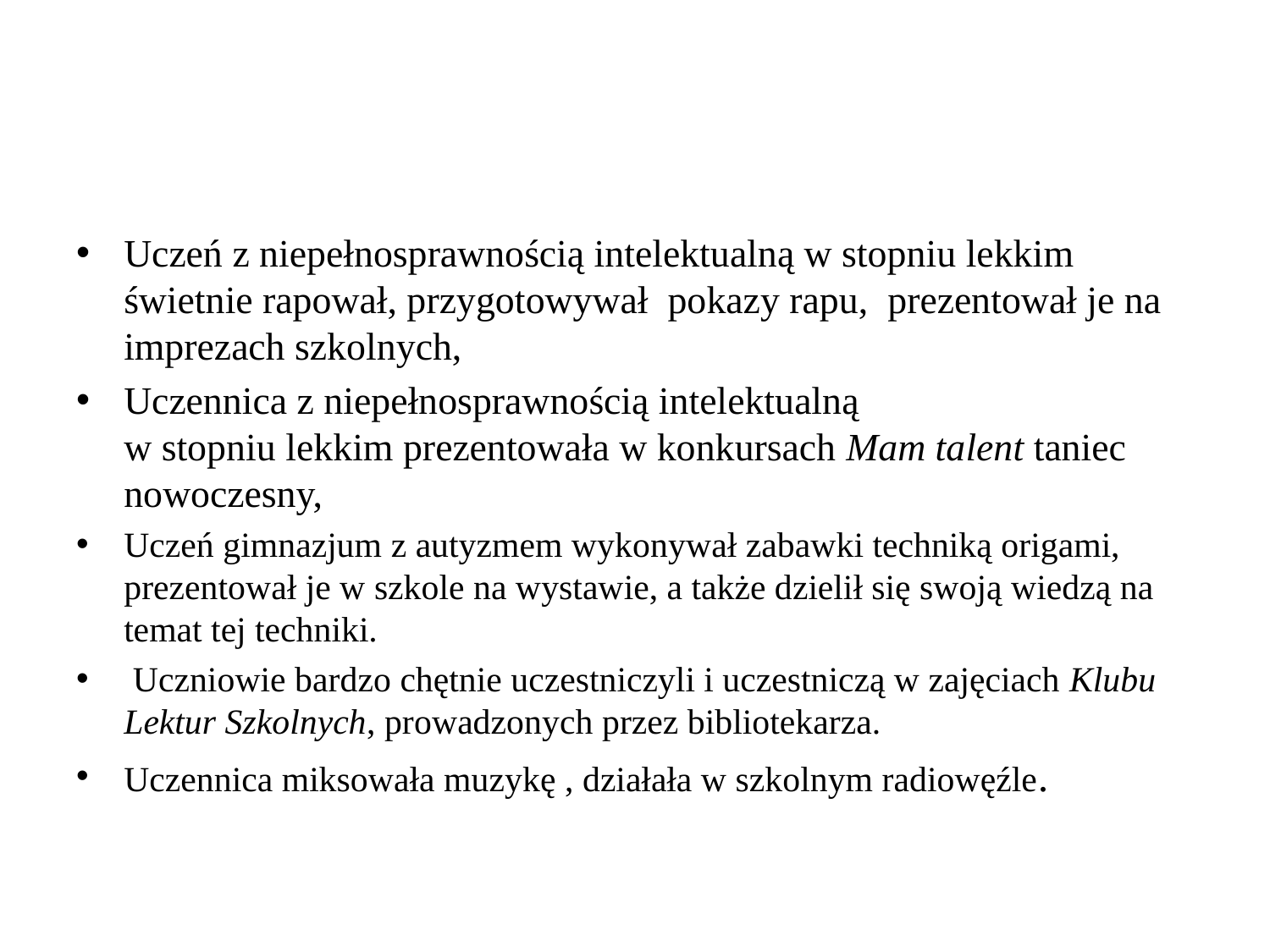

Uczeń z niepełnosprawnością intelektualną w stopniu lekkim  świetnie rapował, przygotowywał  pokazy rapu,  prezentował je na imprezach szkolnych,
Uczennica z niepełnosprawnością intelektualną
w stopniu lekkim prezentowała w konkursach Mam talent taniec nowoczesny,
Uczeń gimnazjum z autyzmem wykonywał zabawki techniką origami, prezentował je w szkole na wystawie, a także dzielił się swoją wiedzą na temat tej techniki.
 Uczniowie bardzo chętnie uczestniczyli i uczestniczą w zajęciach Klubu Lektur Szkolnych, prowadzonych przez bibliotekarza.
Uczennica miksowała muzykę , działała w szkolnym radiowęźle.